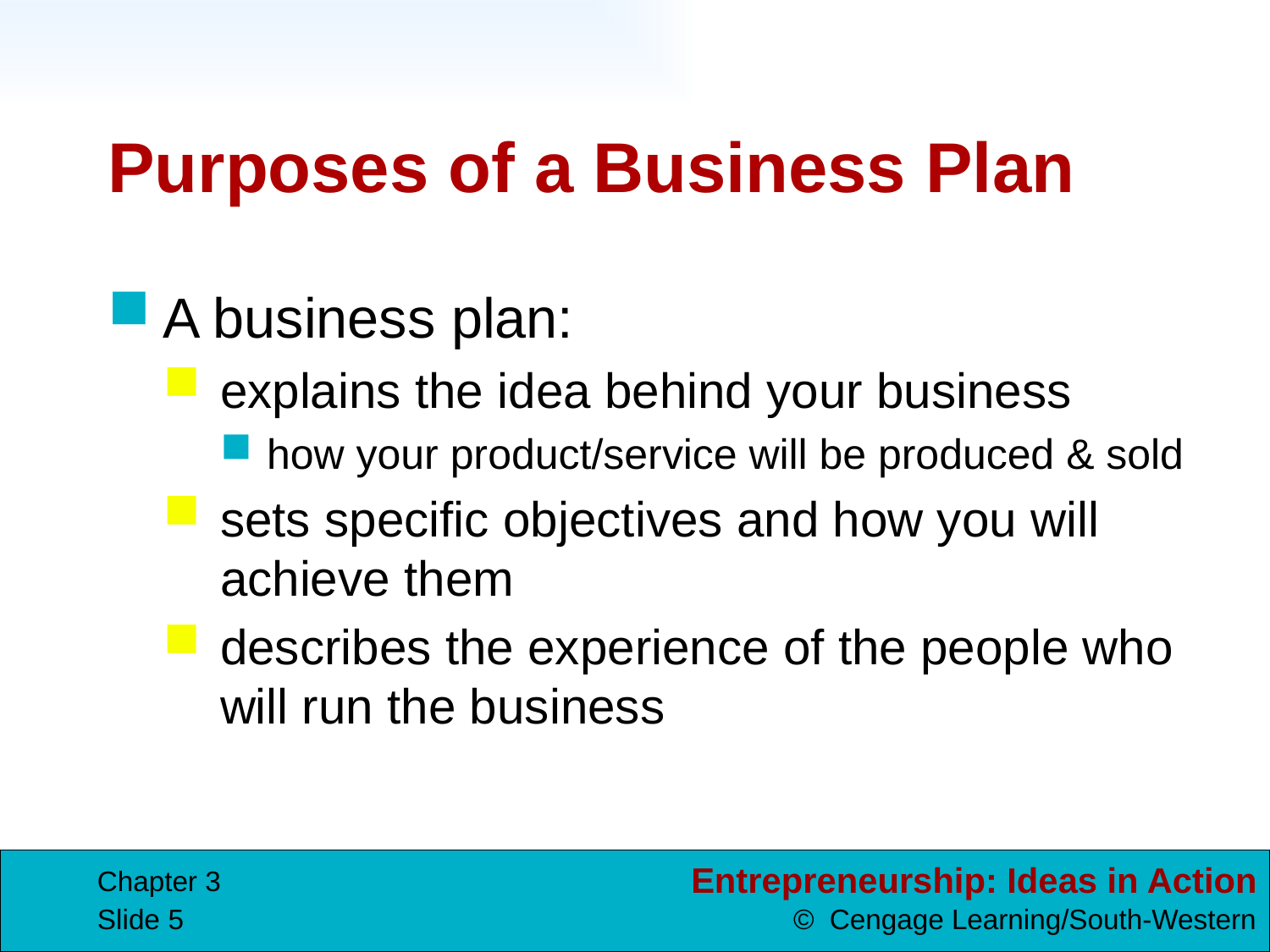

# Purposes of a Business Plan
A business plan:
explains the idea behind your business
how your product/service will be produced & sold
sets specific objectives and how you will achieve them
describes the experience of the people who will run the business

Chapter 3
Slide 5